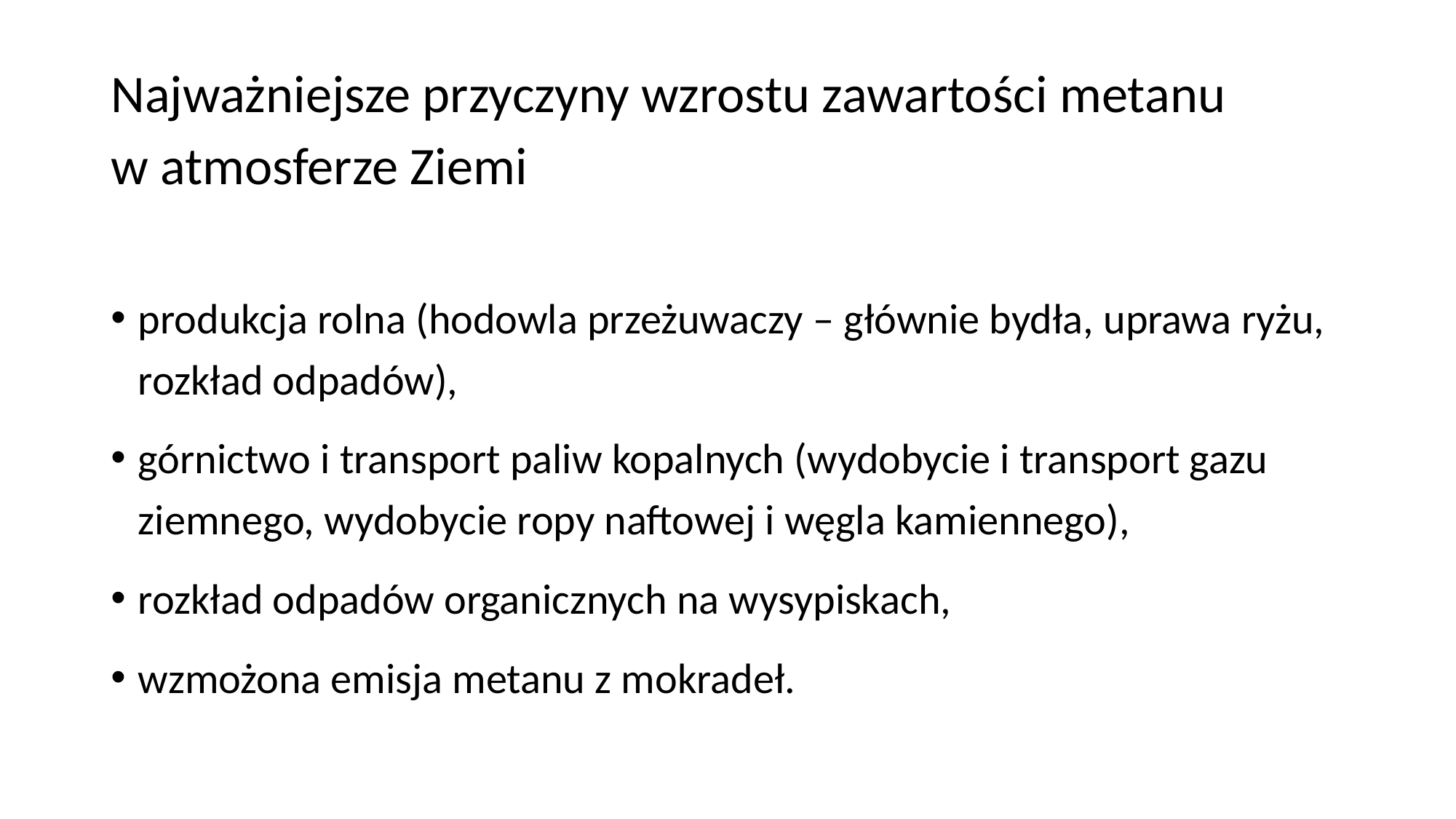

# Najważniejsze przyczyny wzrostu zawartości metanu w atmosferze Ziemi
produkcja rolna (hodowla przeżuwaczy – głównie bydła, uprawa ryżu, rozkład odpadów),
górnictwo i transport paliw kopalnych (wydobycie i transport gazu ziemnego, wydobycie ropy naftowej i węgla kamiennego),
rozkład odpadów organicznych na wysypiskach,
wzmożona emisja metanu z mokradeł.